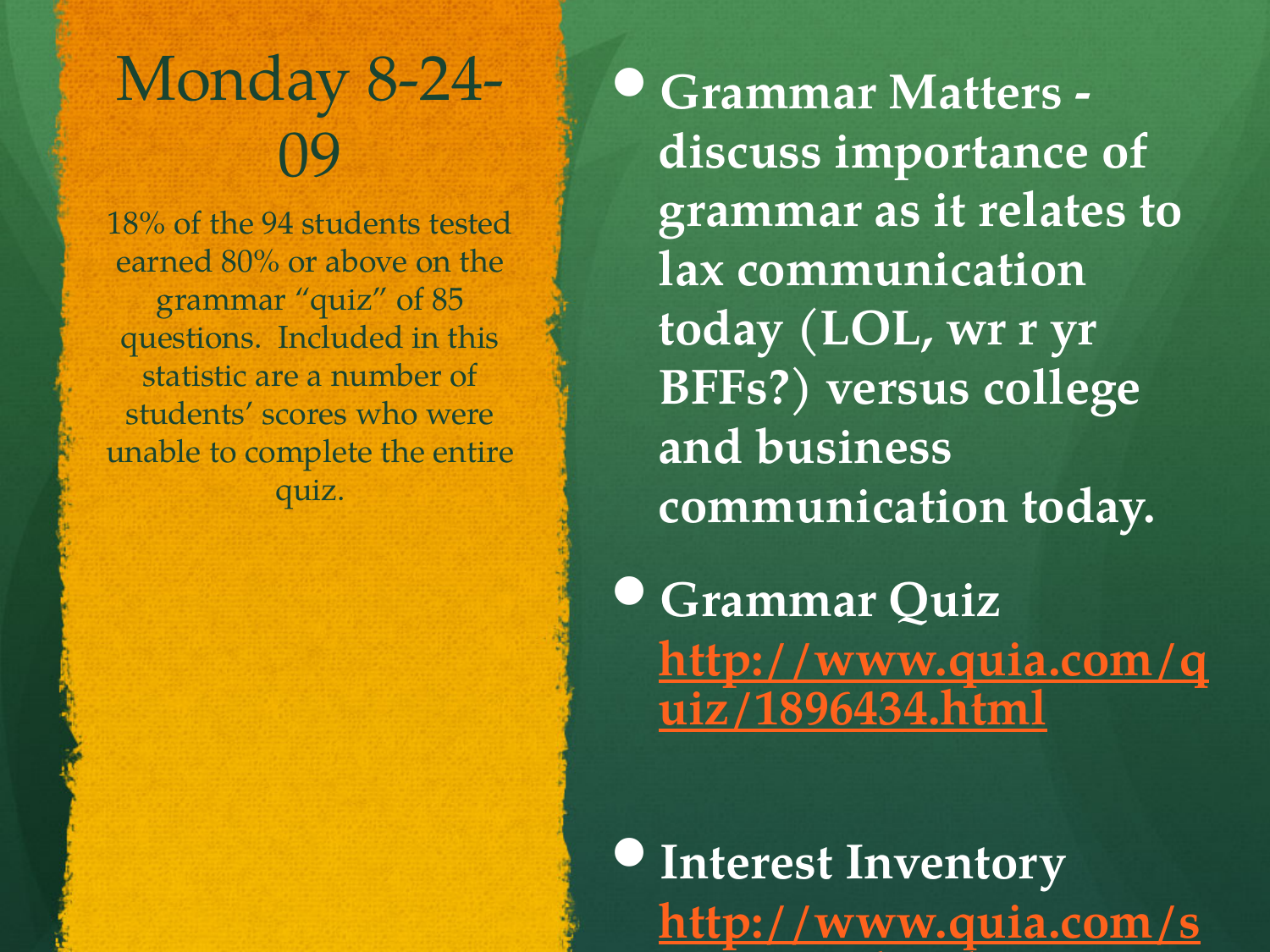

Grammar Matters - discuss importance of grammar as it relates to lax communication today (LOL, wr r yr BFFs?) versus college and business communication today.
Grammar Quiz http://www.quia.com/quiz/1896434.html
Interest Inventory http://www.quia.com/sv/333585.html

# Monday 8-24-09
18% of the 94 students tested earned 80% or above on the grammar “quiz” of 85 questions.  Included in this statistic are a number of students’ scores who were unable to complete the entire quiz.